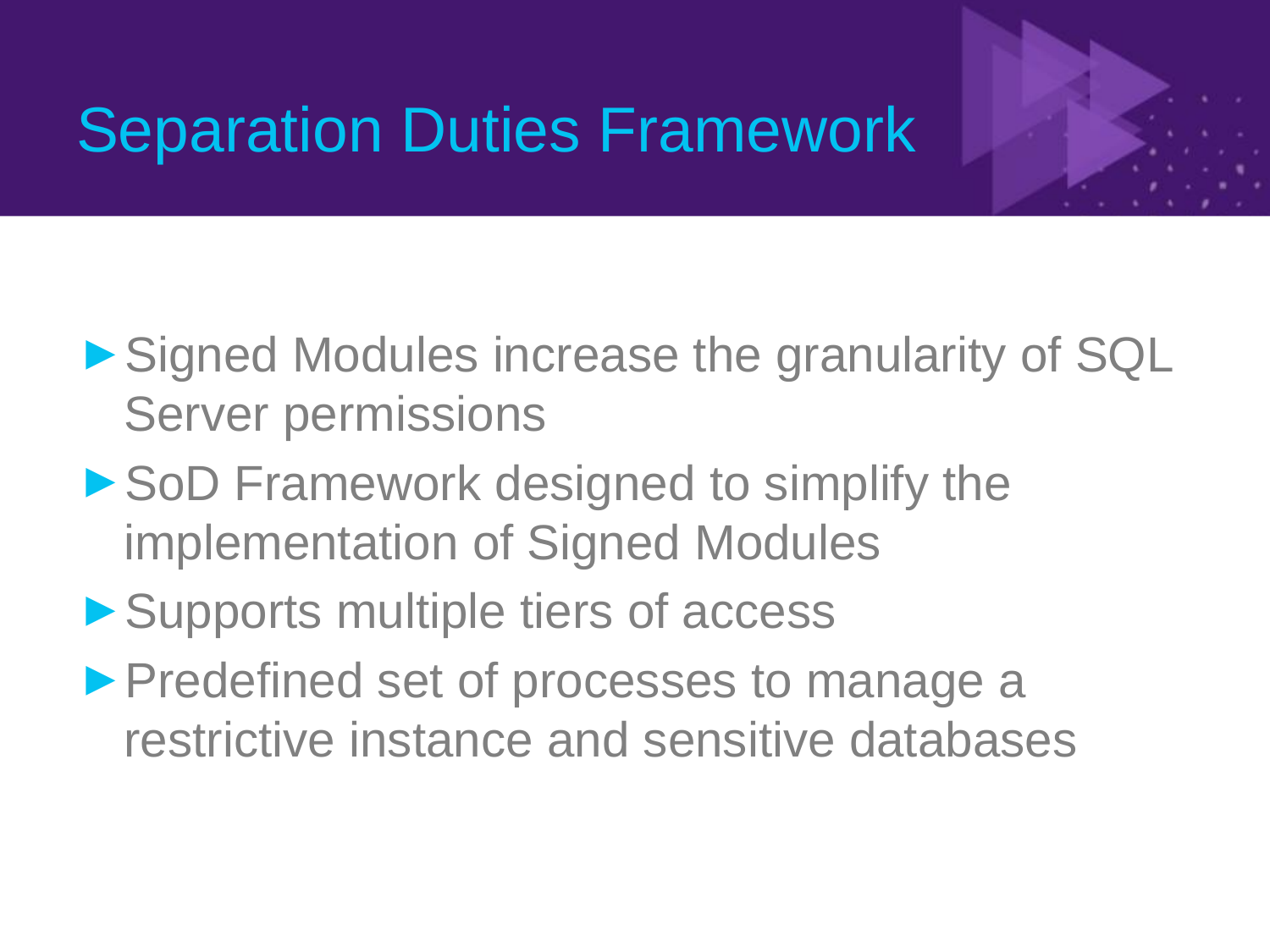

# Separation Duties Framework
Signed Modules increase the granularity of SQL Server permissions
SoD Framework designed to simplify the implementation of Signed Modules
Supports multiple tiers of access
Predefined set of processes to manage a restrictive instance and sensitive databases